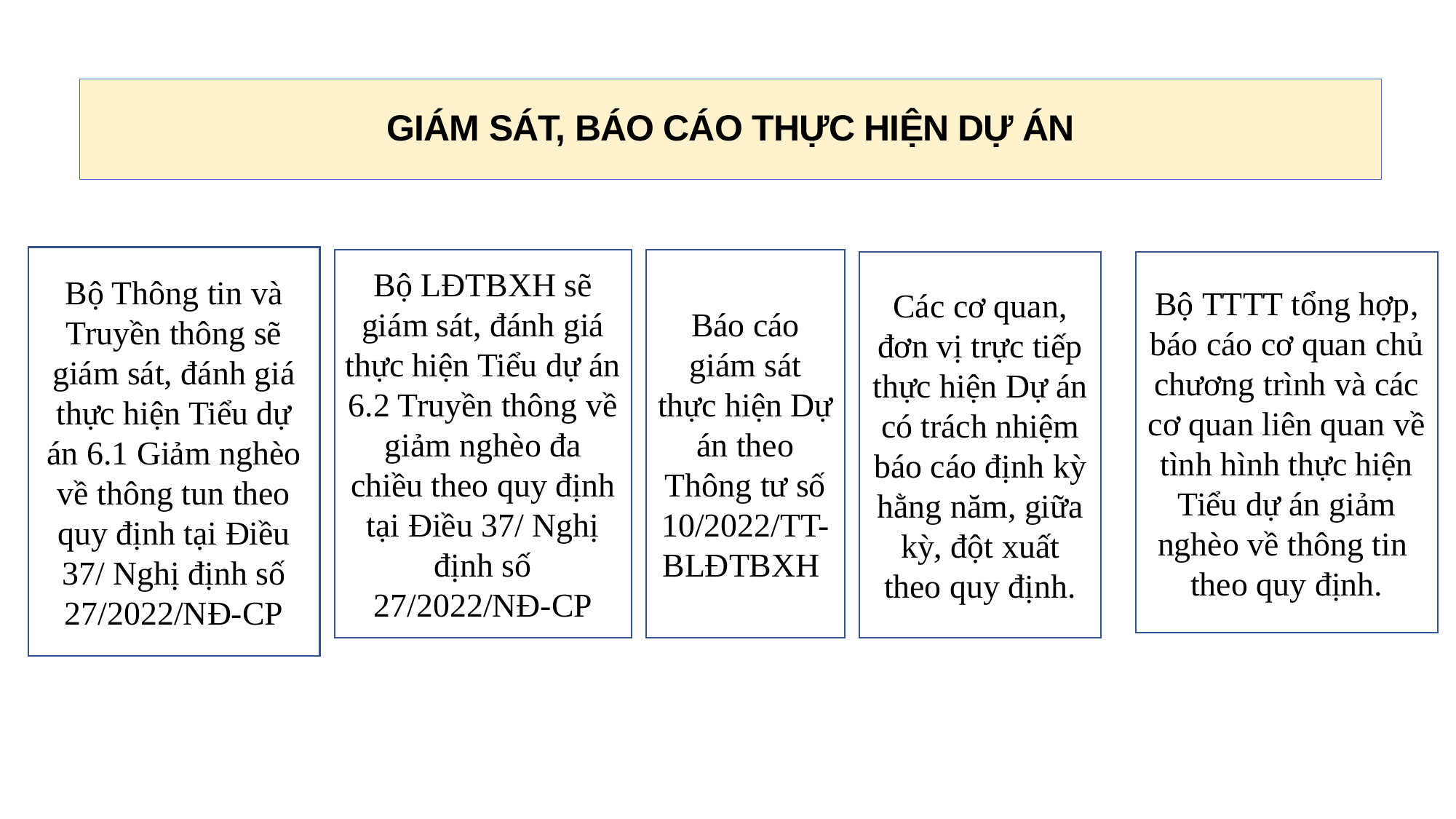

# GIÁM SÁT, BÁO CÁO THỰC HIỆN DỰ ÁN
Bộ Thông tin và Truyền thông sẽ giám sát, đánh giá thực hiện Tiểu dự án 6.1 Giảm nghèo về thông tun theo quy định tại Điều 37/ Nghị định số 27/2022/NĐ-CP
Bộ LĐTBXH sẽ giám sát, đánh giá thực hiện Tiểu dự án 6.2 Truyền thông về giảm nghèo đa chiều theo quy định tại Điều 37/ Nghị định số 27/2022/NĐ-CP
Báo cáo giám sát thực hiện Dự án theo Thông tư số 10/2022/TT-BLĐTBXH
Bộ TTTT tổng hợp, báo cáo cơ quan chủ chương trình và các cơ quan liên quan về tình hình thực hiện Tiểu dự án giảm nghèo về thông tin  theo quy định.
Các cơ quan, đơn vị trực tiếp thực hiện Dự án có trách nhiệm báo cáo định kỳ hằng năm, giữa kỳ, đột xuất theo quy định.